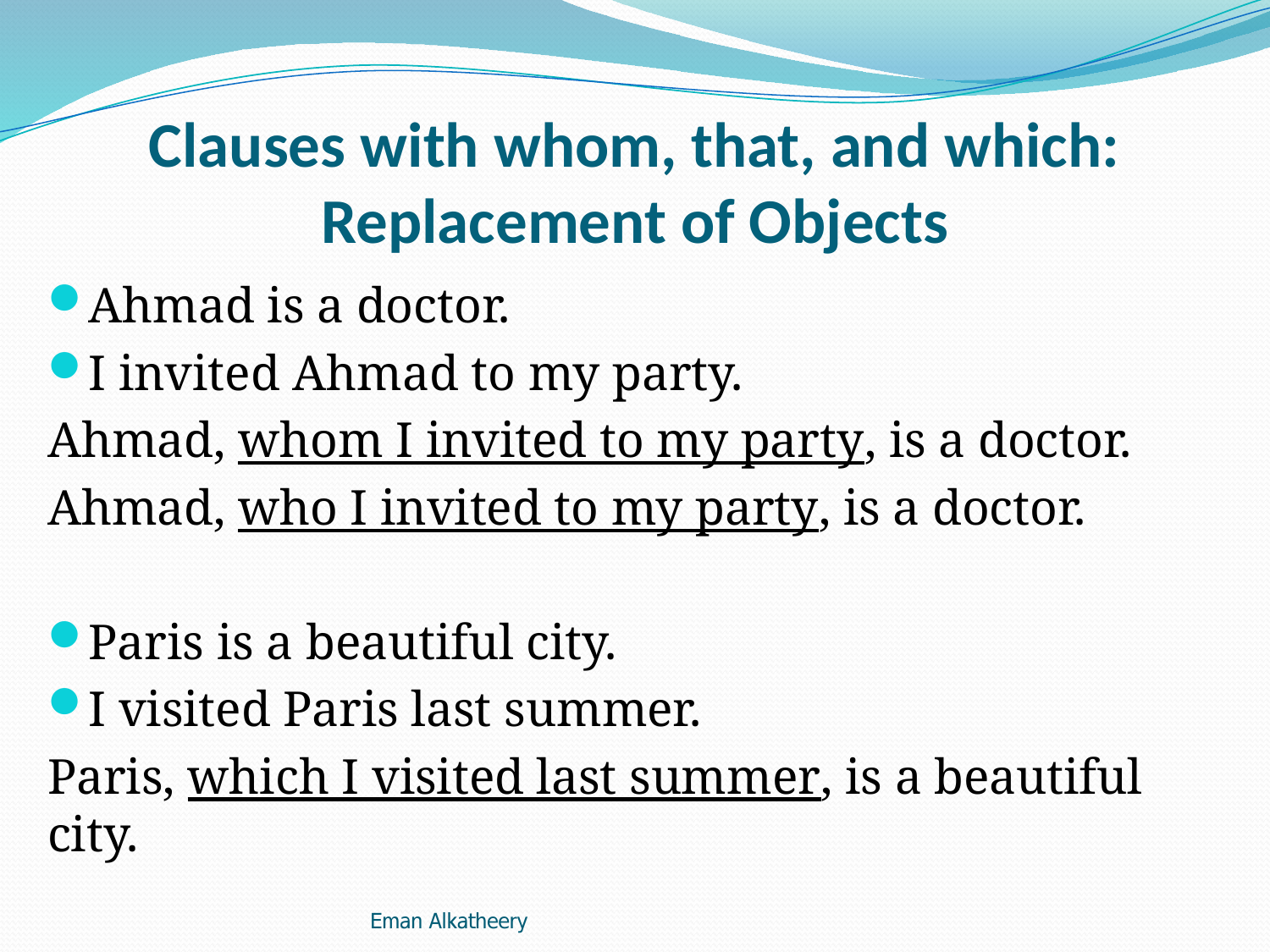

# Clauses with whom, that, and which: Replacement of Objects
Ahmad is a doctor.
I invited Ahmad to my party.
Ahmad, whom I invited to my party, is a doctor.
Ahmad, who I invited to my party, is a doctor.

Paris is a beautiful city.
I visited Paris last summer.
Paris, which I visited last summer, is a beautiful city.
Eman Alkatheery